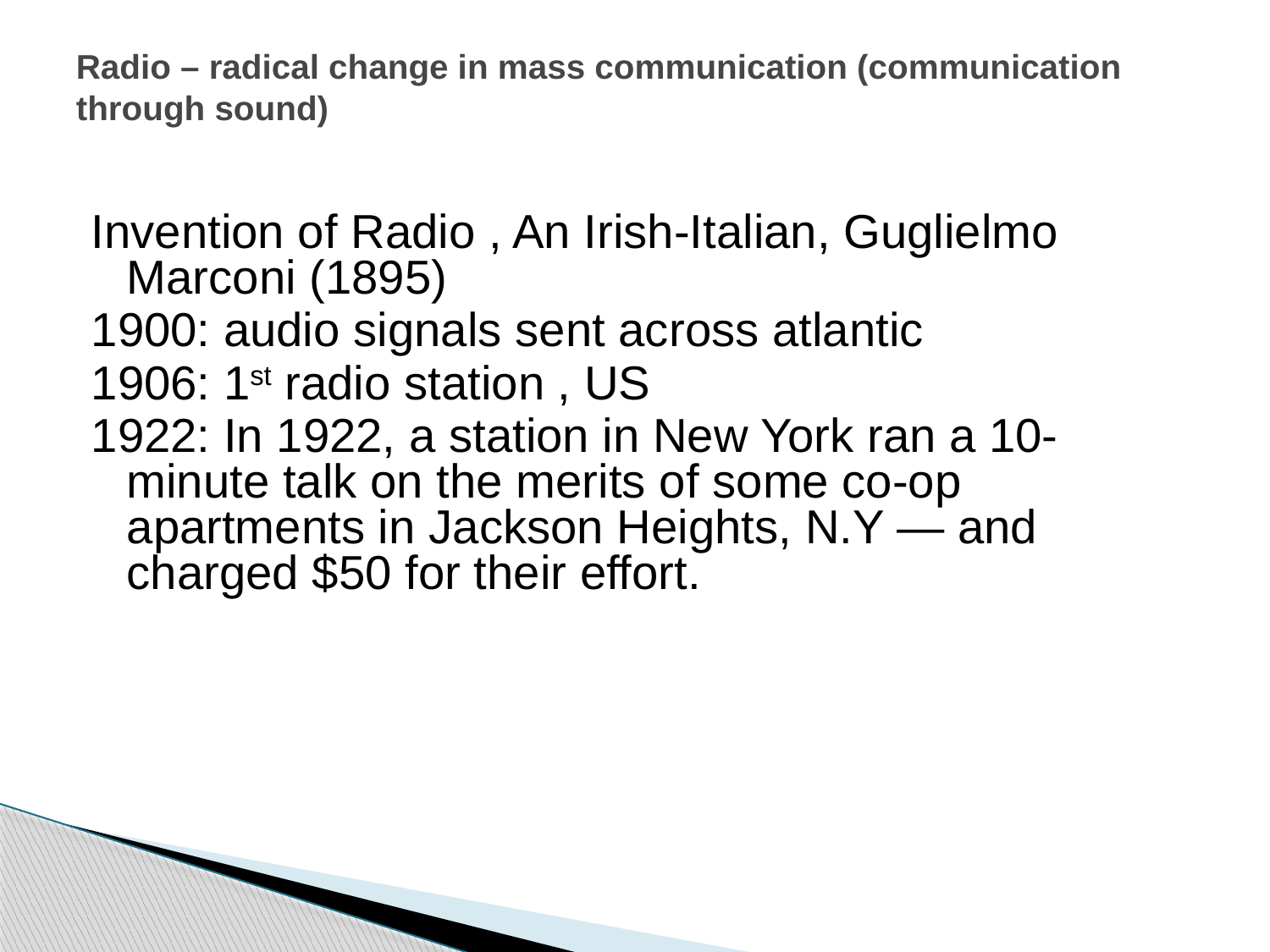

# Radio – radical change in mass communication (communication through sound)
Invention of Radio , An Irish-Italian, Guglielmo Marconi (1895)
1900: audio signals sent across atlantic
1906: 1st radio station , US
1922: In 1922, a station in New York ran a 10-minute talk on the merits of some co-op apartments in Jackson Heights, N.Y — and charged $50 for their effort.